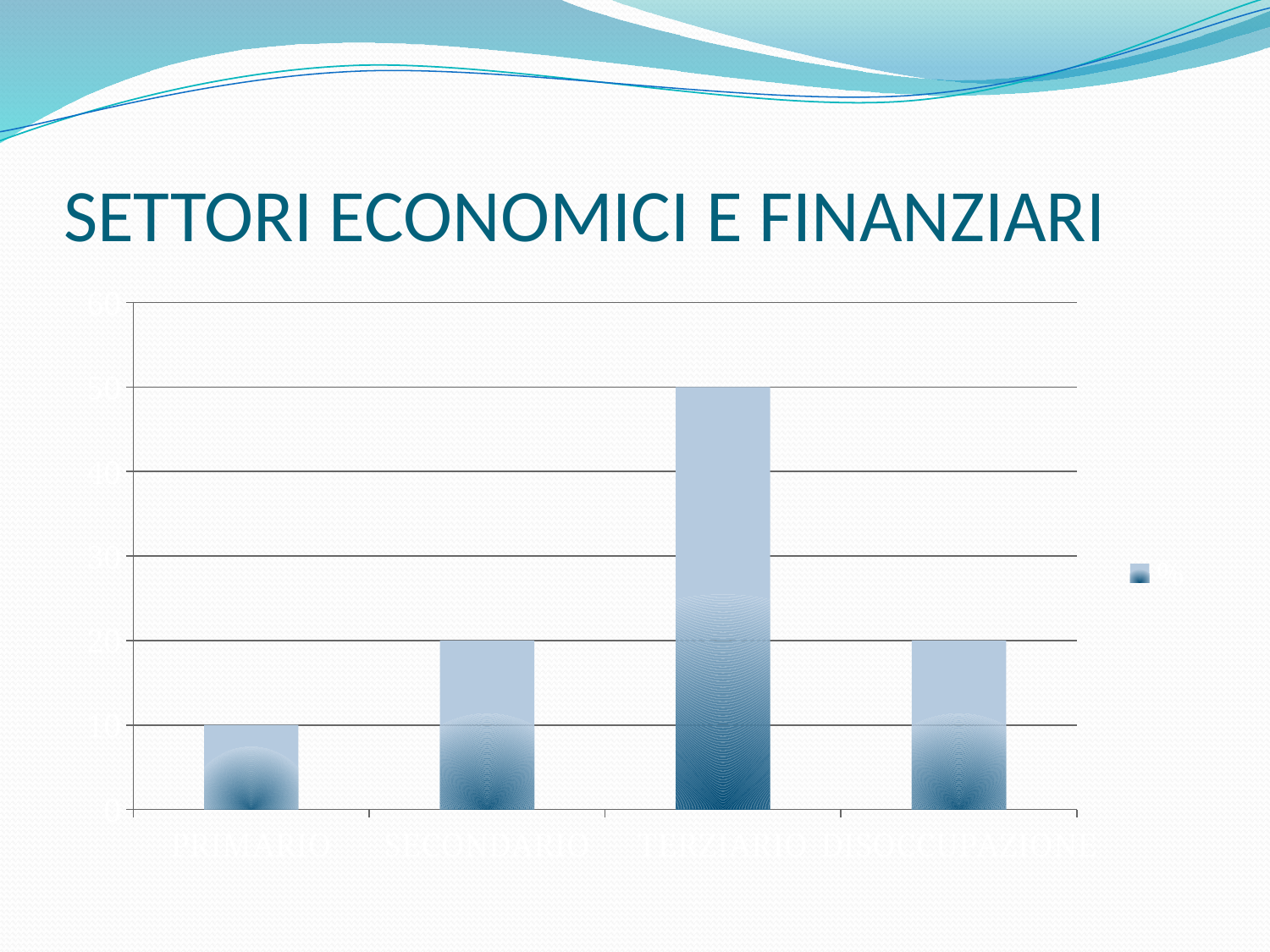

# SETTORI ECONOMICI E FINANZIARI

[unsupported chart]